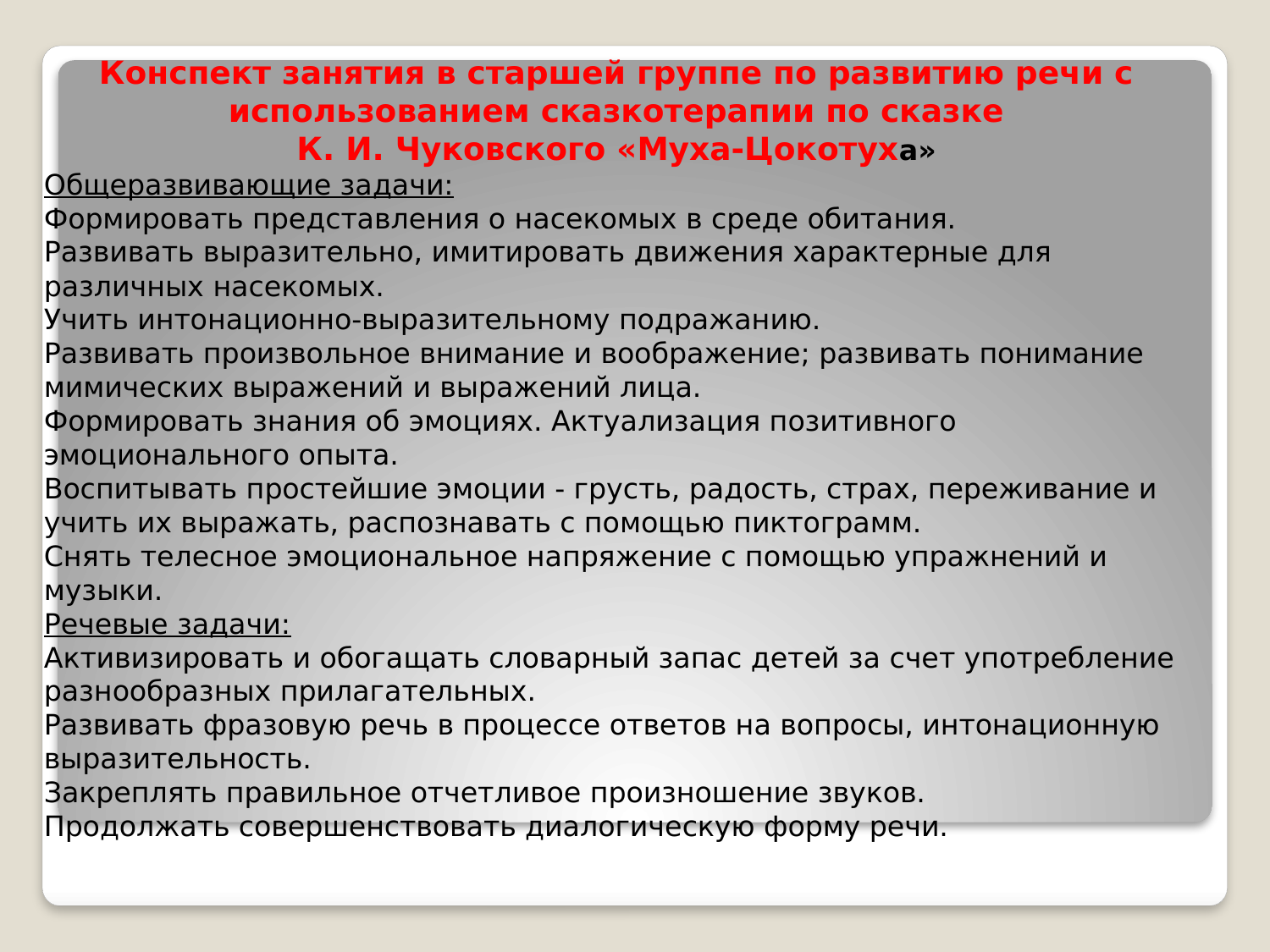

Конспект занятия в старшей группе по развитию речи с использованием сказкотерапии по сказке
К. И. Чуковского «Муха-Цокотуха»
Общеразвивающие задачи:
Формировать представления о насекомых в среде обитания.
Развивать выразительно, имитировать движения характерные для различных насекомых.
Учить интонационно-выразительному подражанию.
Развивать произвольное внимание и воображение; развивать понимание мимических выражений и выражений лица.
Формировать знания об эмоциях. Актуализация позитивного эмоционального опыта.
Воспитывать простейшие эмоции - грусть, радость, страх, переживание и учить их выражать, распознавать с помощью пиктограмм.
Снять телесное эмоциональное напряжение с помощью упражнений и музыки.
Речевые задачи:
Активизировать и обогащать словарный запас детей за счет употребление разнообразных прилагательных.
Развивать фразовую речь в процессе ответов на вопросы, интонационную выразительность.
Закреплять правильное отчетливое произношение звуков.
Продолжать совершенствовать диалогическую форму речи.